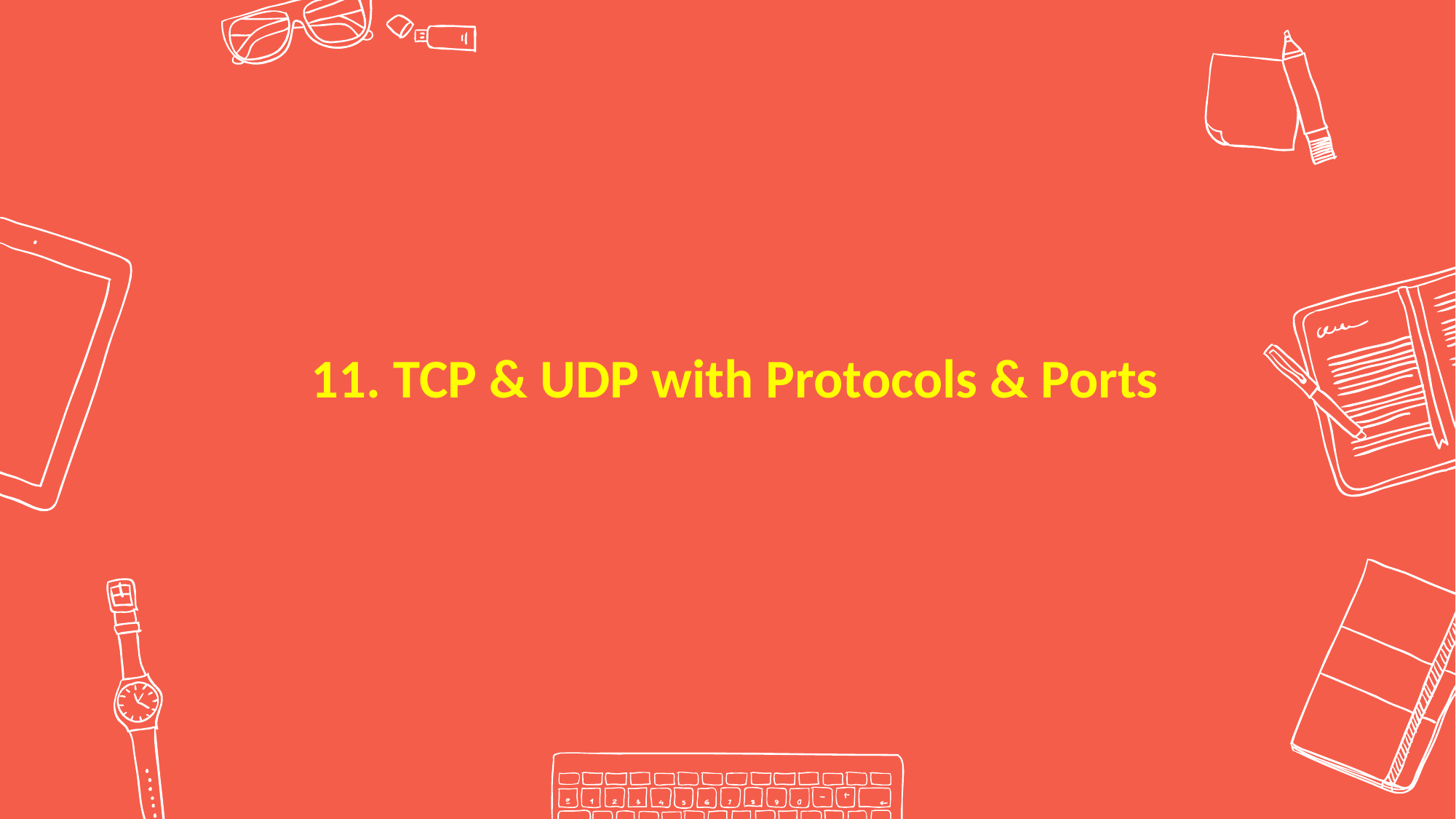

11. TCP & UDP with Protocols & Ports